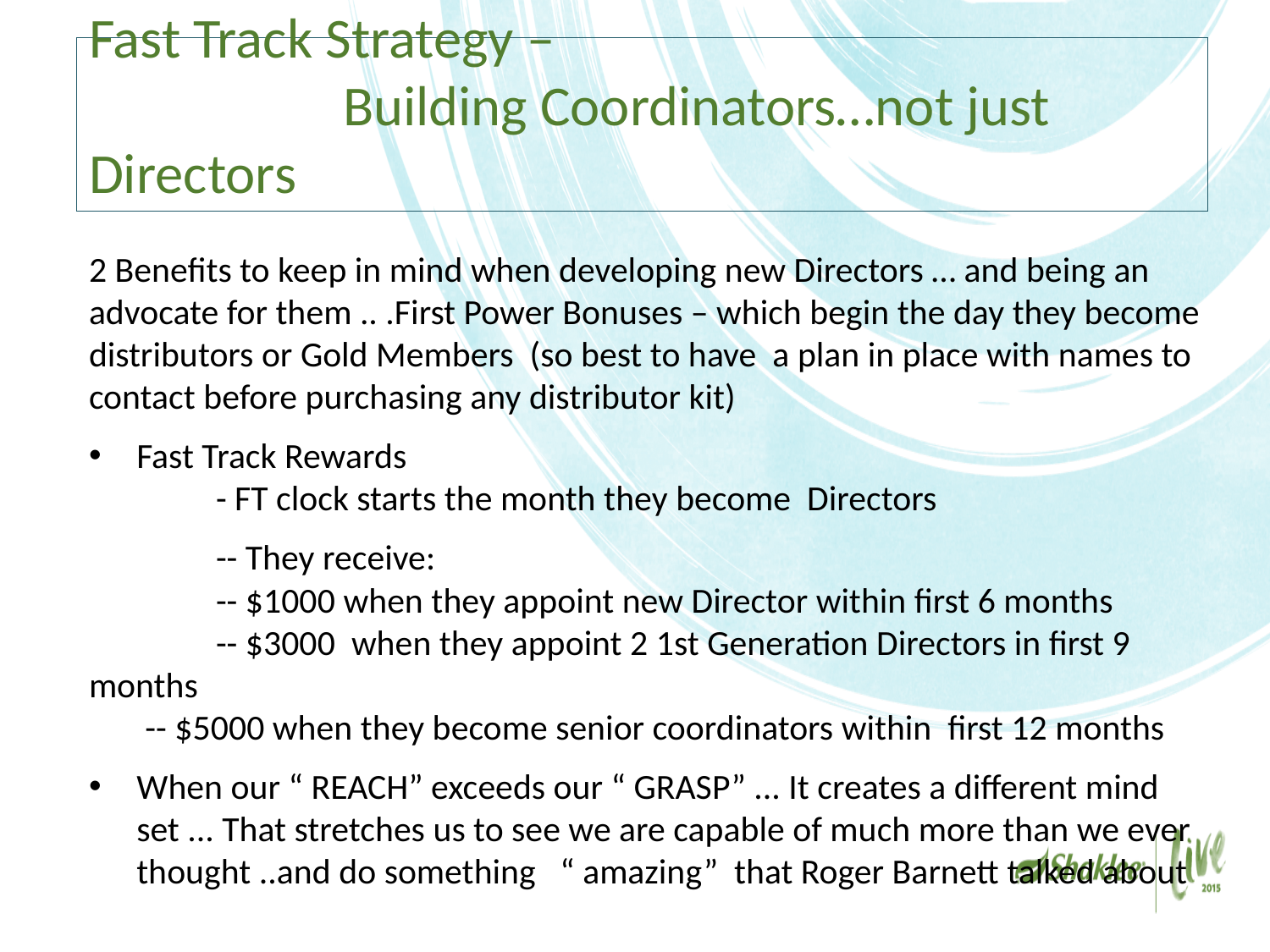

# Fast Track Strategy – Building Coordinators…not just Directors
2 Benefits to keep in mind when developing new Directors … and being an advocate for them .. .First Power Bonuses – which begin the day they become distributors or Gold Members  (so best to have  a plan in place with names to contact before purchasing any distributor kit)

Fast Track Rewards
	- FT clock starts the month they become  Directors

	-- They receive:
	-- $1000 when they appoint new Director within first 6 months
	-- $3000  when they appoint 2 1st Generation Directors in first 9 months
       -- $5000 when they become senior coordinators within  first 12 months

When our “ REACH” exceeds our “ GRASP” ... It creates a different mind set ... That stretches us to see we are capable of much more than we ever thought ..and do something   “ amazing”  that Roger Barnett talked about